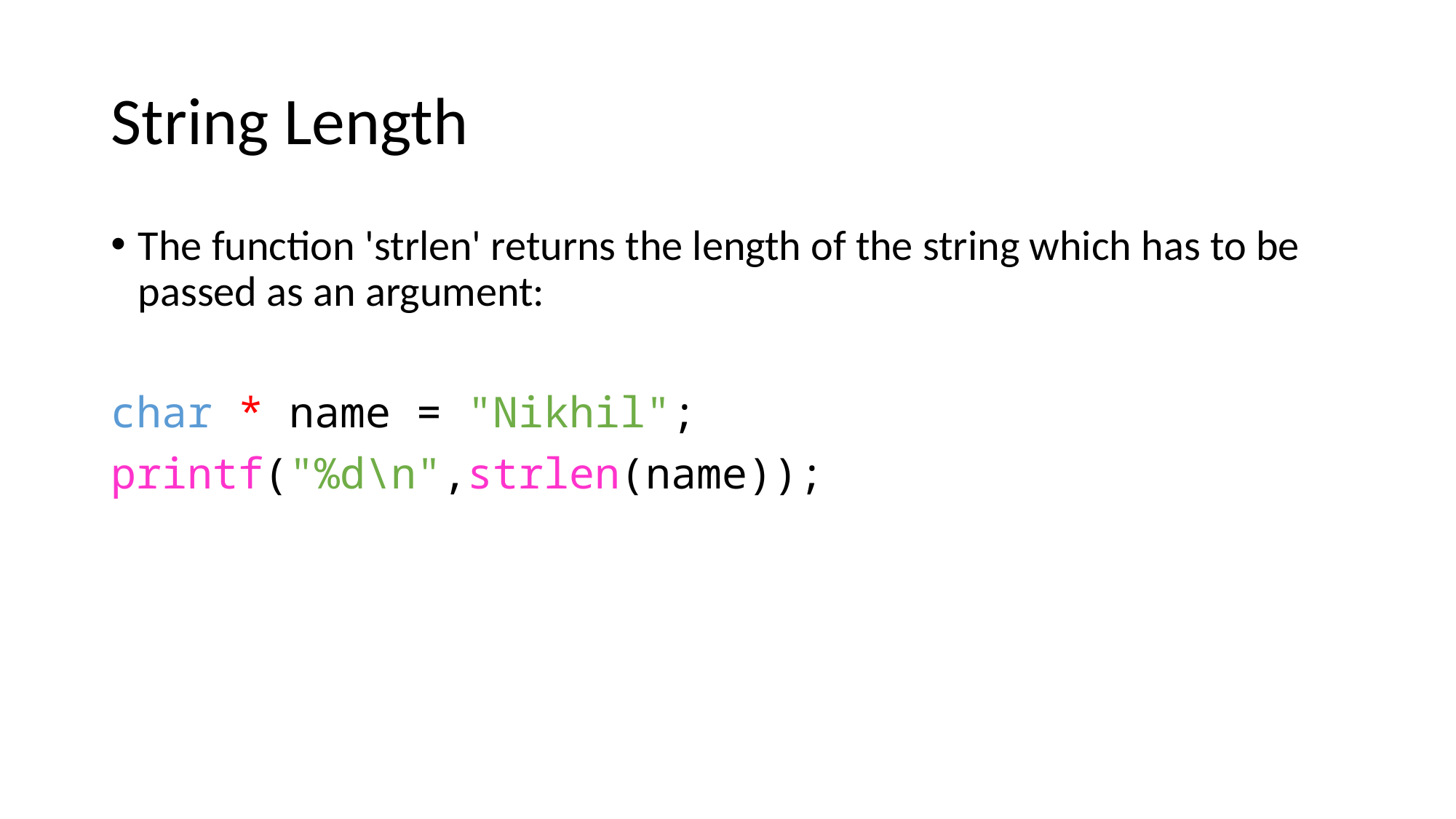

# String Length
The function 'strlen' returns the length of the string which has to be passed as an argument:

char * name = "Nikhil";
printf("%d\n",strlen(name));